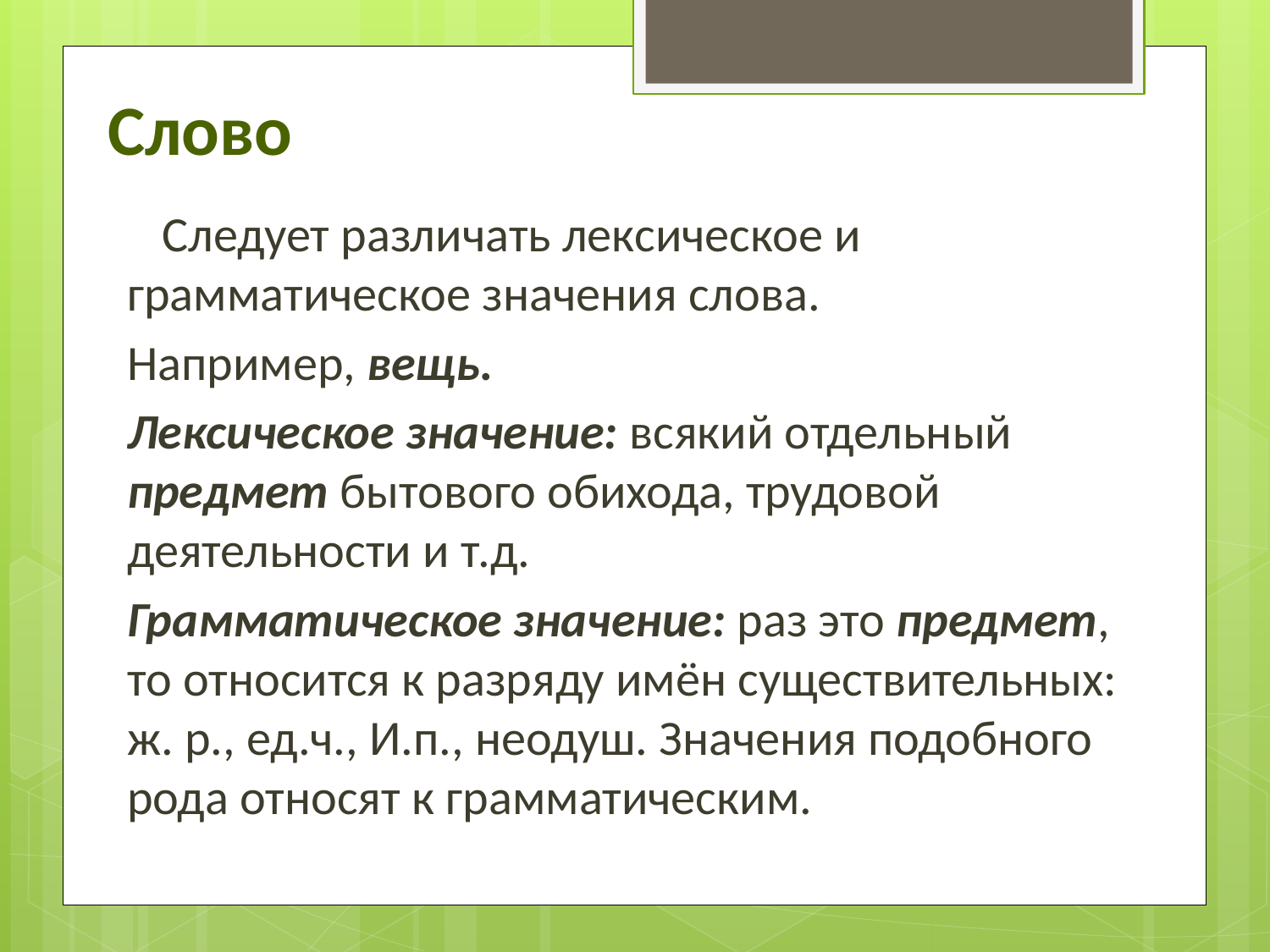

# Слово
   Следует различать лексическое и грамматическое значения слова.
Например, вещь.
Лексическое значение: всякий отдельный предмет бытового обихода, трудовой деятельности и т.д.
Грамматическое значение: раз это предмет, то относится к разряду имён существительных: ж. р., ед.ч., И.п., неодуш. Значения подобного рода относят к грамматическим.